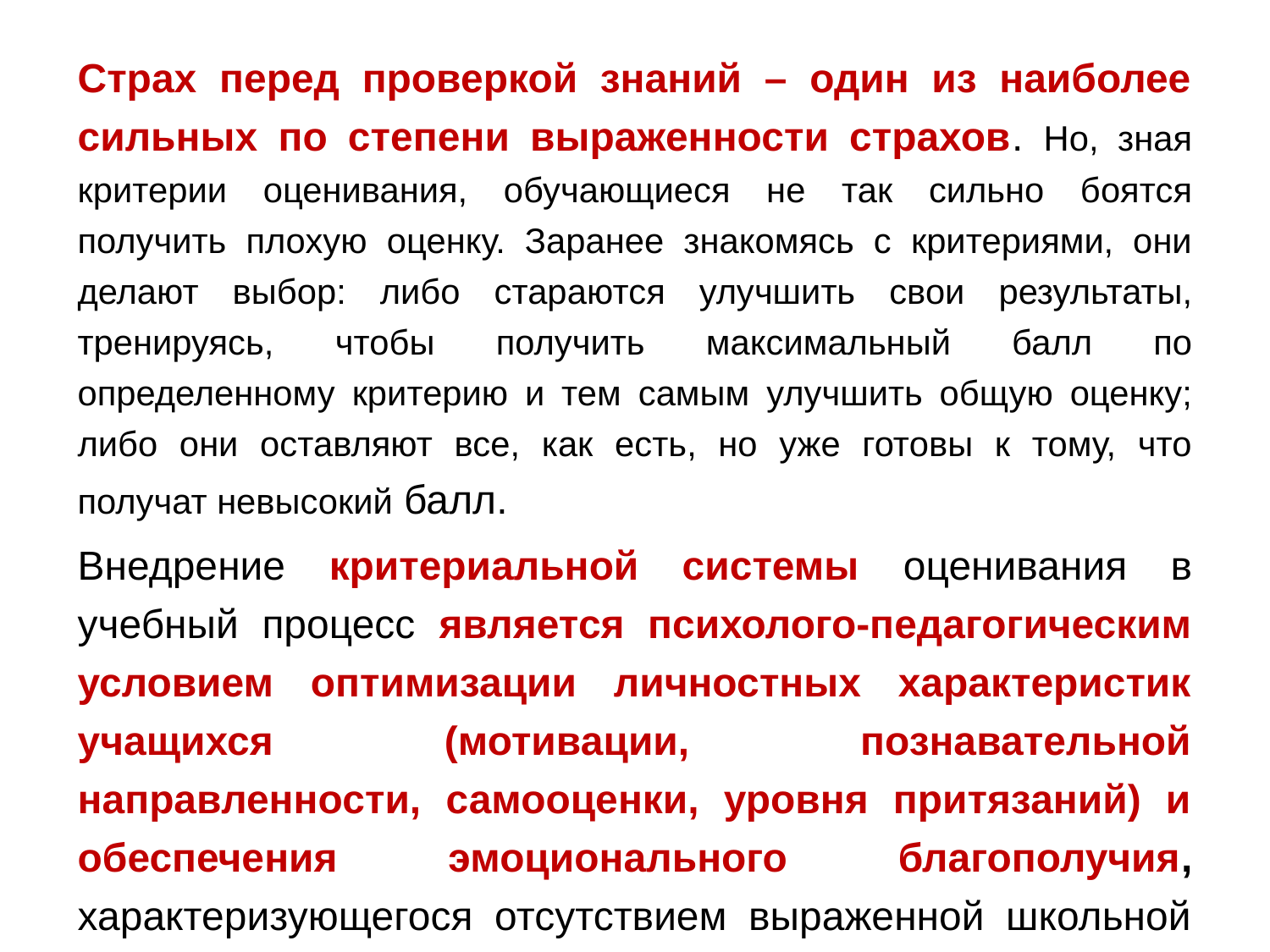

Страх перед проверкой знаний – один из наиболее сильных по степени выраженности страхов. Но, зная критерии оценивания, обучающиеся не так сильно боятся получить плохую оценку. Заранее знакомясь с критериями, они делают выбор: либо стараются улучшить свои результаты, тренируясь, чтобы получить максимальный балл по определенному критерию и тем самым улучшить общую оценку; либо они оставляют все, как есть, но уже готовы к тому, что получат невысокий балл.
Внедрение критериальной системы оценивания в учебный процесс является психолого-педагогическим условием оптимизации личностных характеристик учащихся (мотивации, познавательной направленности, самооценки, уровня притязаний) и обеспечения эмоционального благополучия, характеризующегося отсутствием выраженной школьной тревожности.